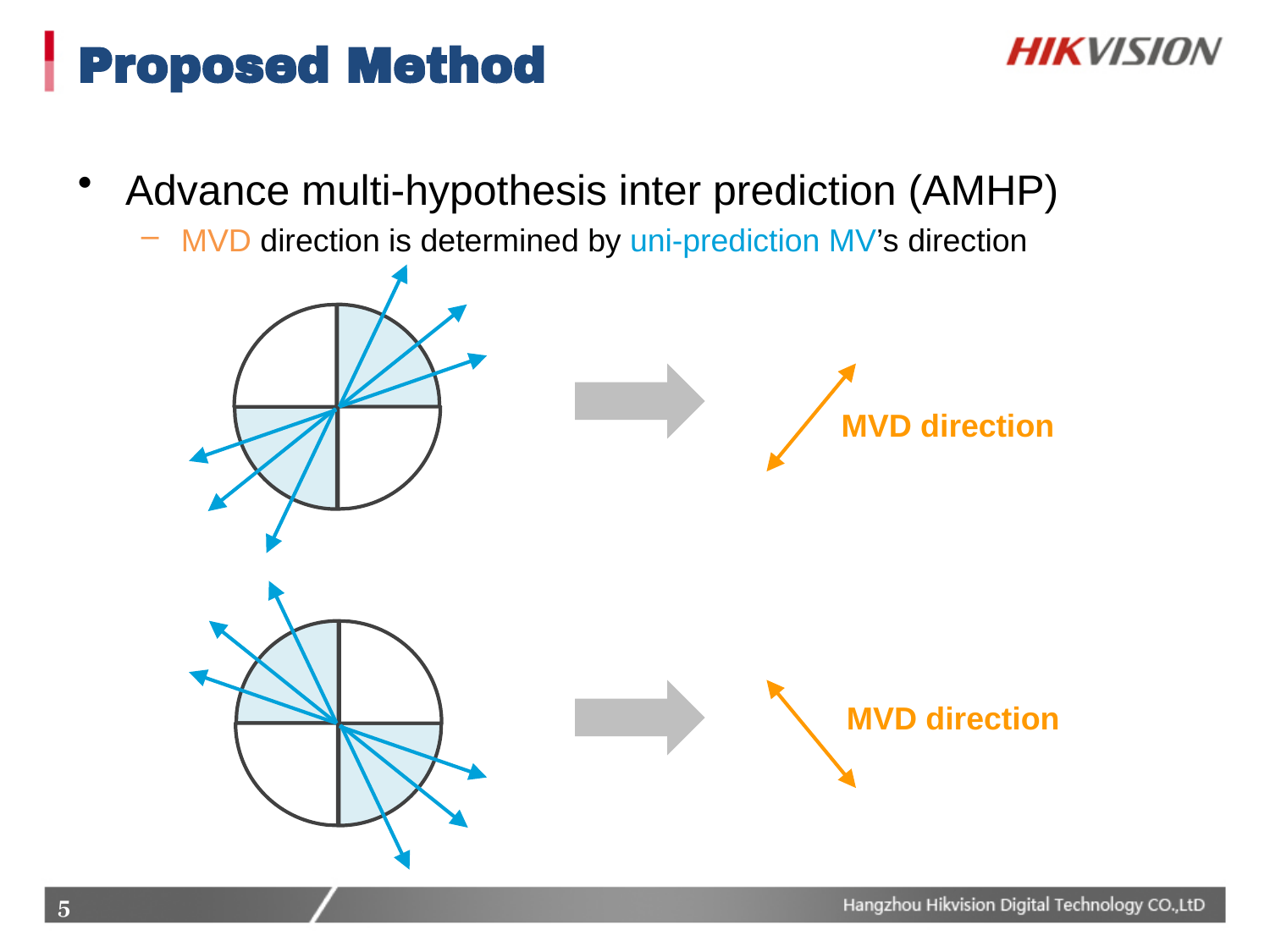

# Proposed Method
Advance multi-hypothesis inter prediction (AMHP)
MVD direction is determined by uni-prediction MV’s direction

MVD direction

MVD direction
5